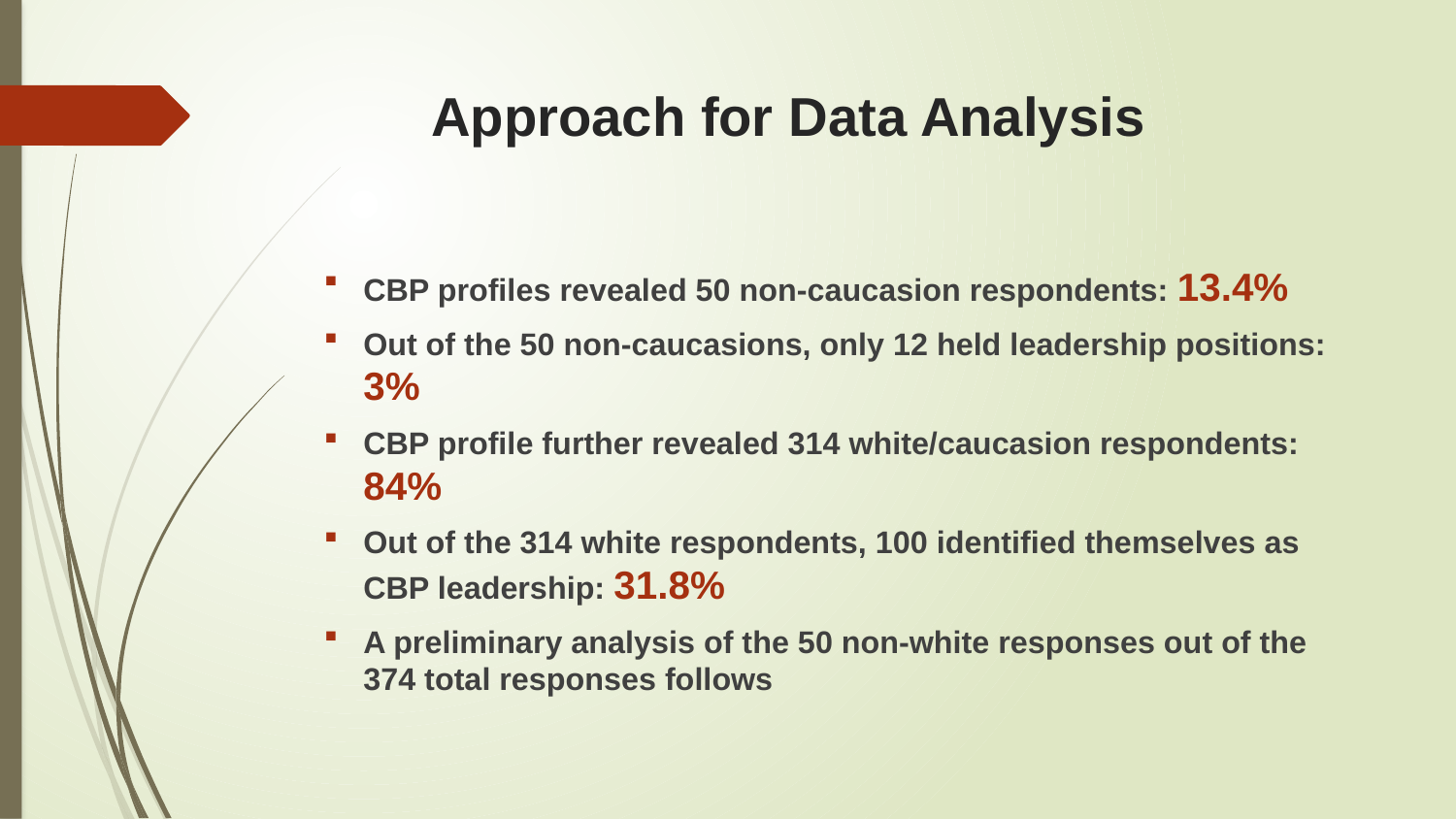

# Approach for Data Analysis
CBP profiles revealed 50 non-caucasion respondents: 13.4%
Out of the 50 non-caucasions, only 12 held leadership positions: 3%
CBP profile further revealed 314 white/caucasion respondents: 84%
Out of the 314 white respondents, 100 identified themselves as CBP leadership: 31.8%
A preliminary analysis of the 50 non-white responses out of the 374 total responses follows